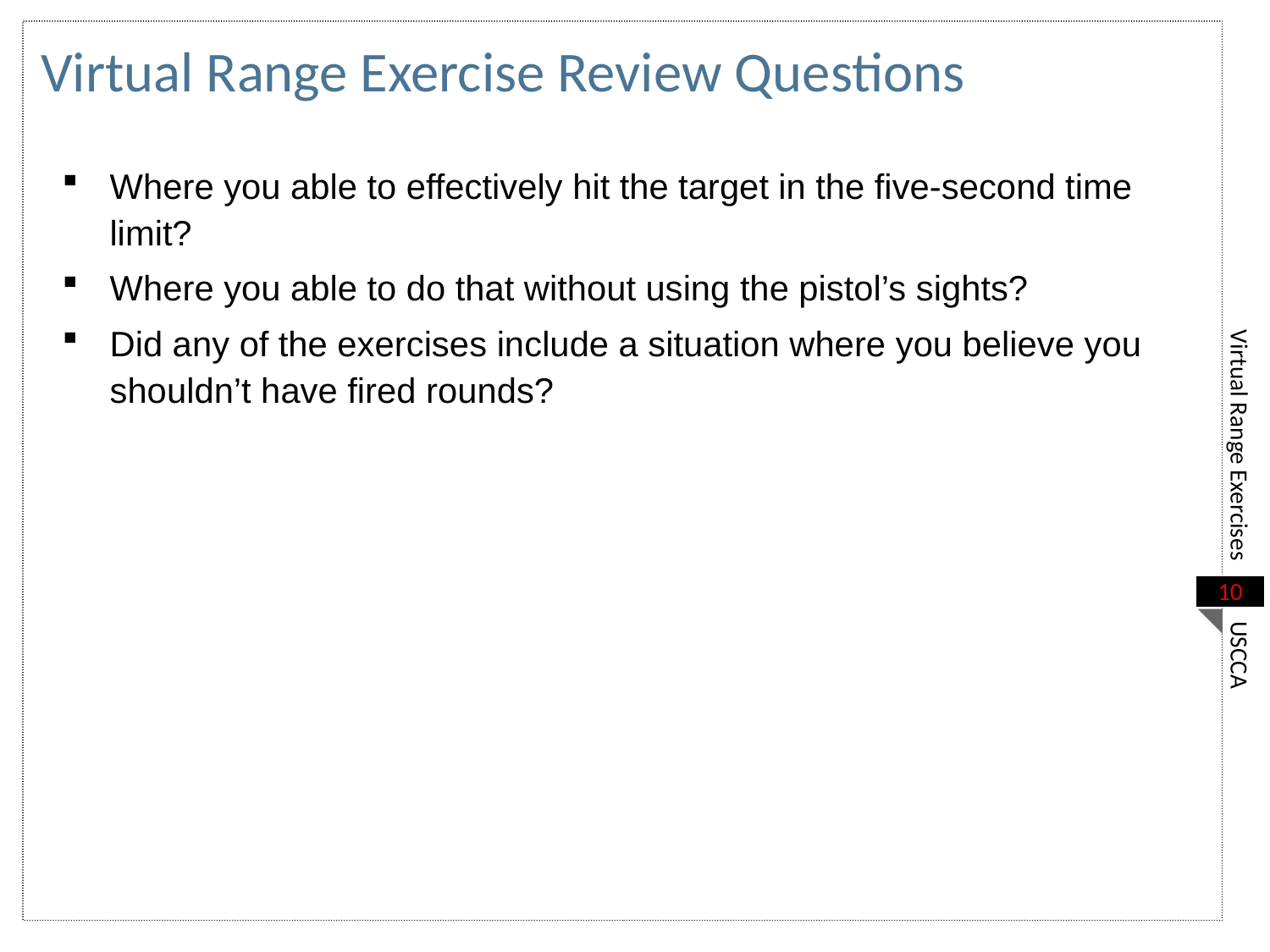

Virtual Range Exercise Review Questions
Where you able to effectively hit the target in the five-second time limit?
Where you able to do that without using the pistol’s sights?
Did any of the exercises include a situation where you believe you shouldn’t have fired rounds?